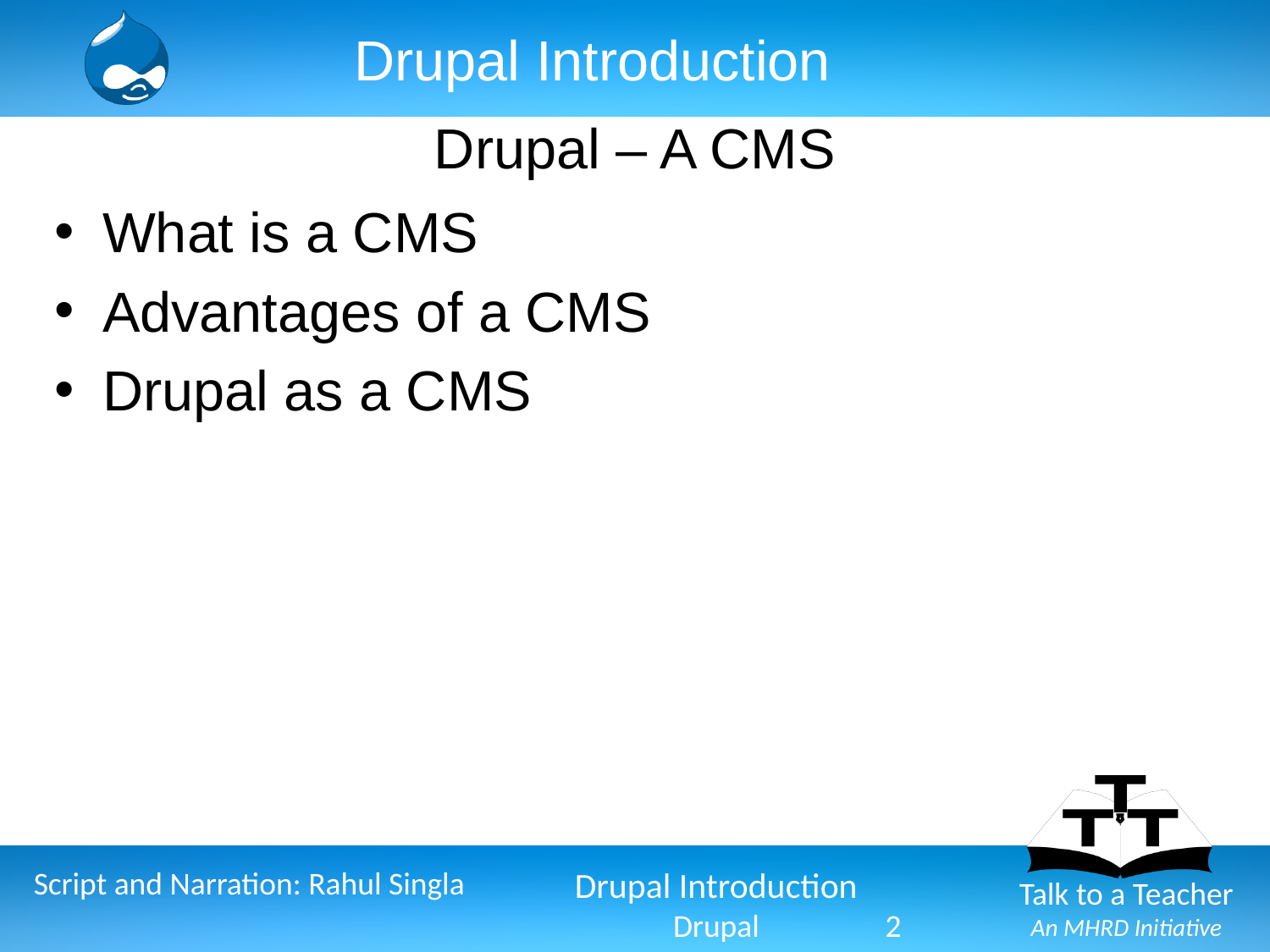

Drupal – A CMS
What is a CMS
Advantages of a CMS
Drupal as a CMS